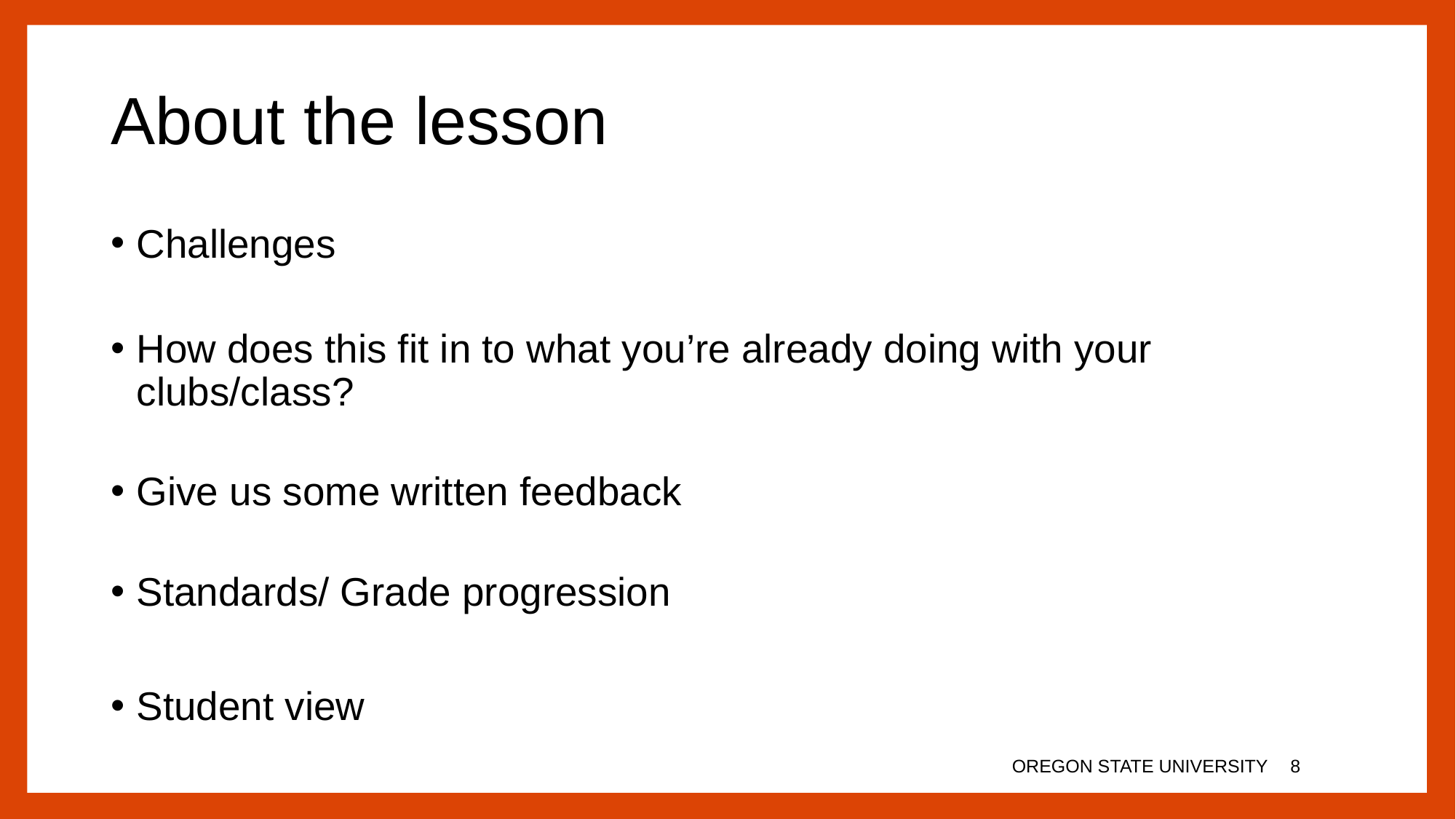

# About the lesson
Challenges
How does this fit in to what you’re already doing with your clubs/class?
Give us some written feedback
Standards/ Grade progression

Student view
OREGON STATE UNIVERSITY
8